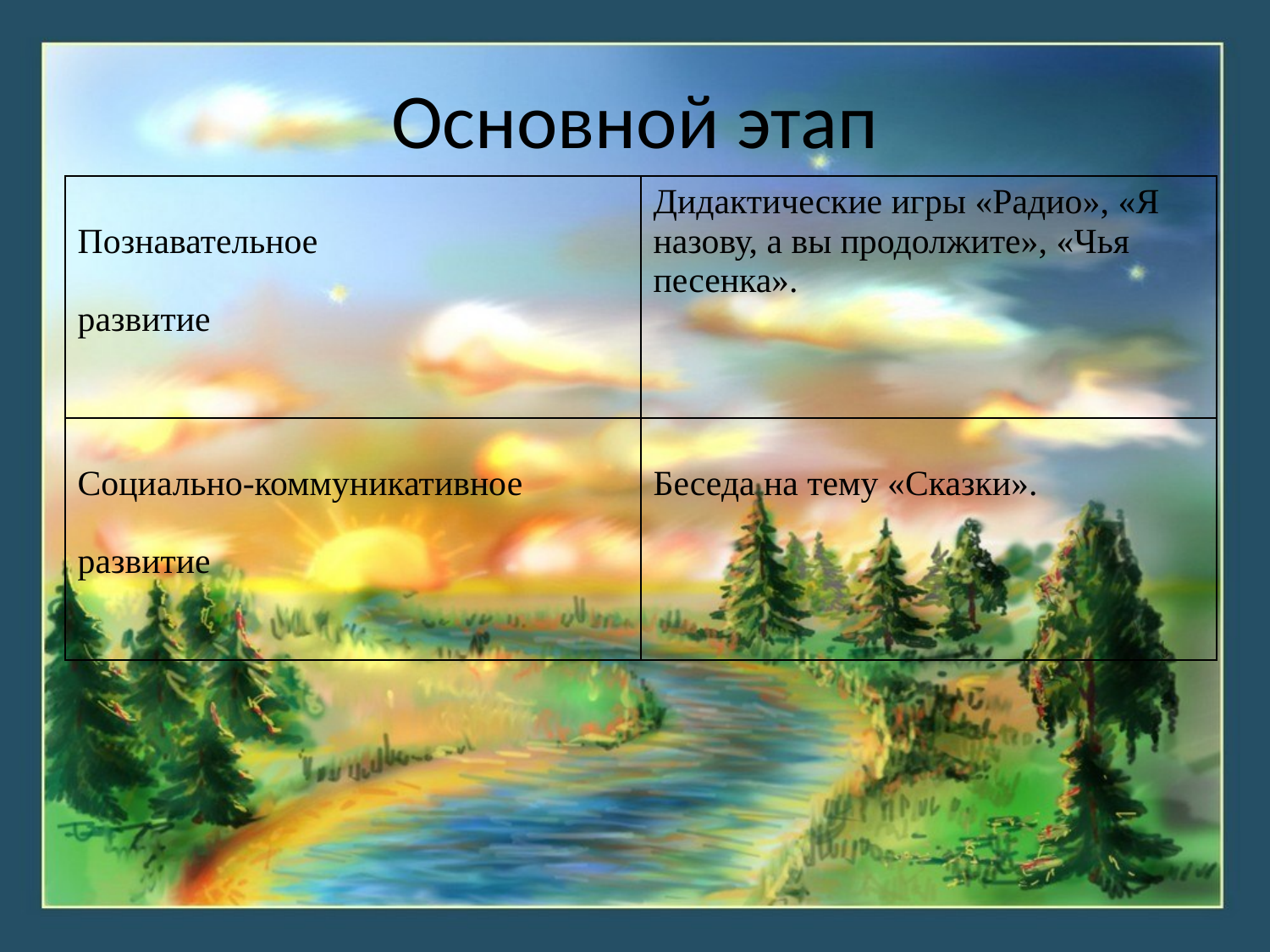

# Основной этап
| Познавательное развитие | Дидактические игры «Радио», «Я назову, а вы продолжите», «Чья песенка». |
| --- | --- |
| Социально-коммуникативное развитие | Беседа на тему «Сказки». |